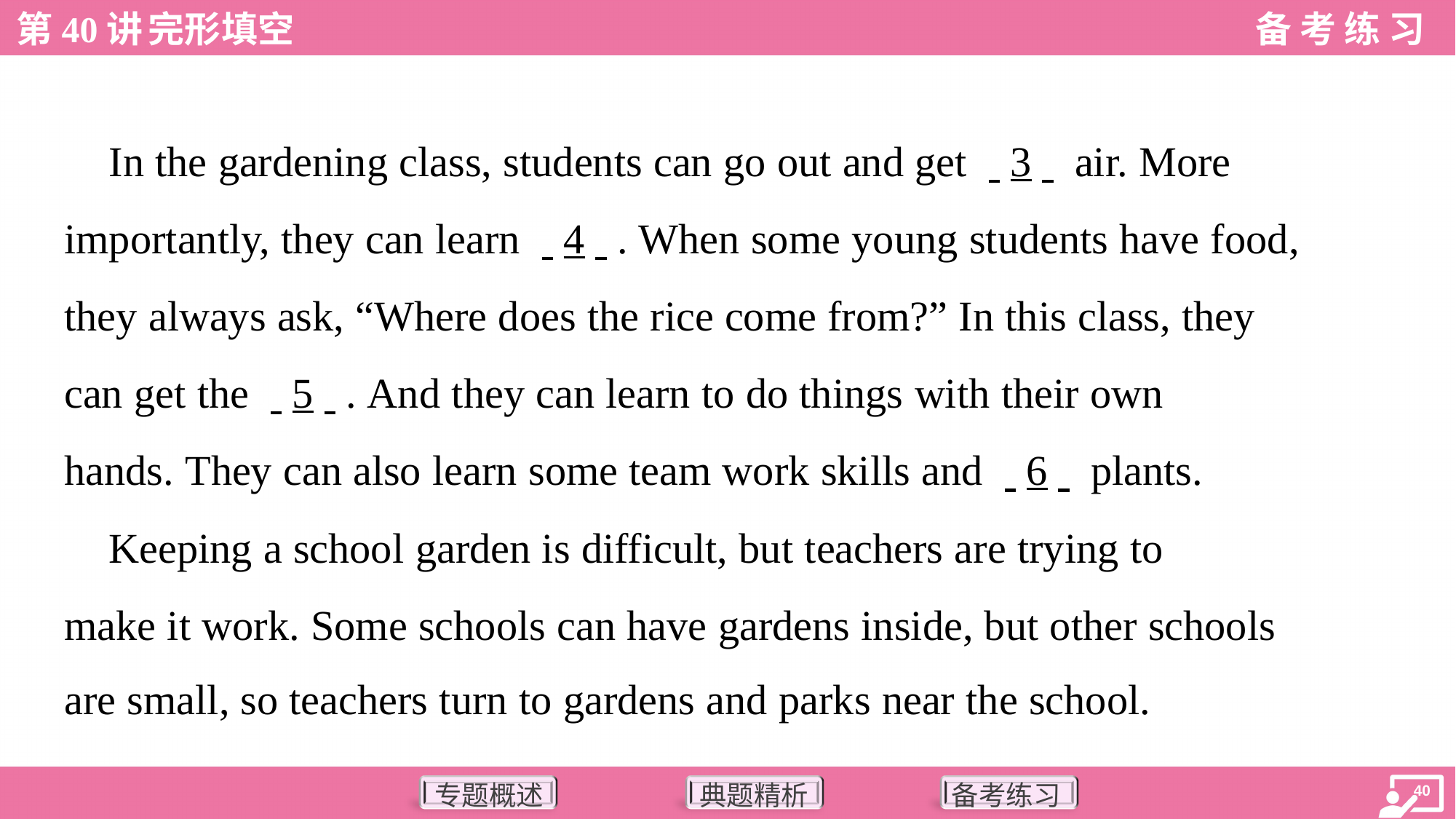

In the gardening class, students can go out and get . .3. . air. More
importantly, they can learn . .4. .. When some young students have food,
they always ask, “Where does the rice come from?” In this class, they
can get the . .5. .. And they can learn to do things with their own
hands. They can also learn some team work skills and . .6. . plants.
    Keeping a school garden is difficult, but teachers are trying to
make it work. Some schools can have gardens inside, but other schools
are small, so teachers turn to gardens and parks near the school.